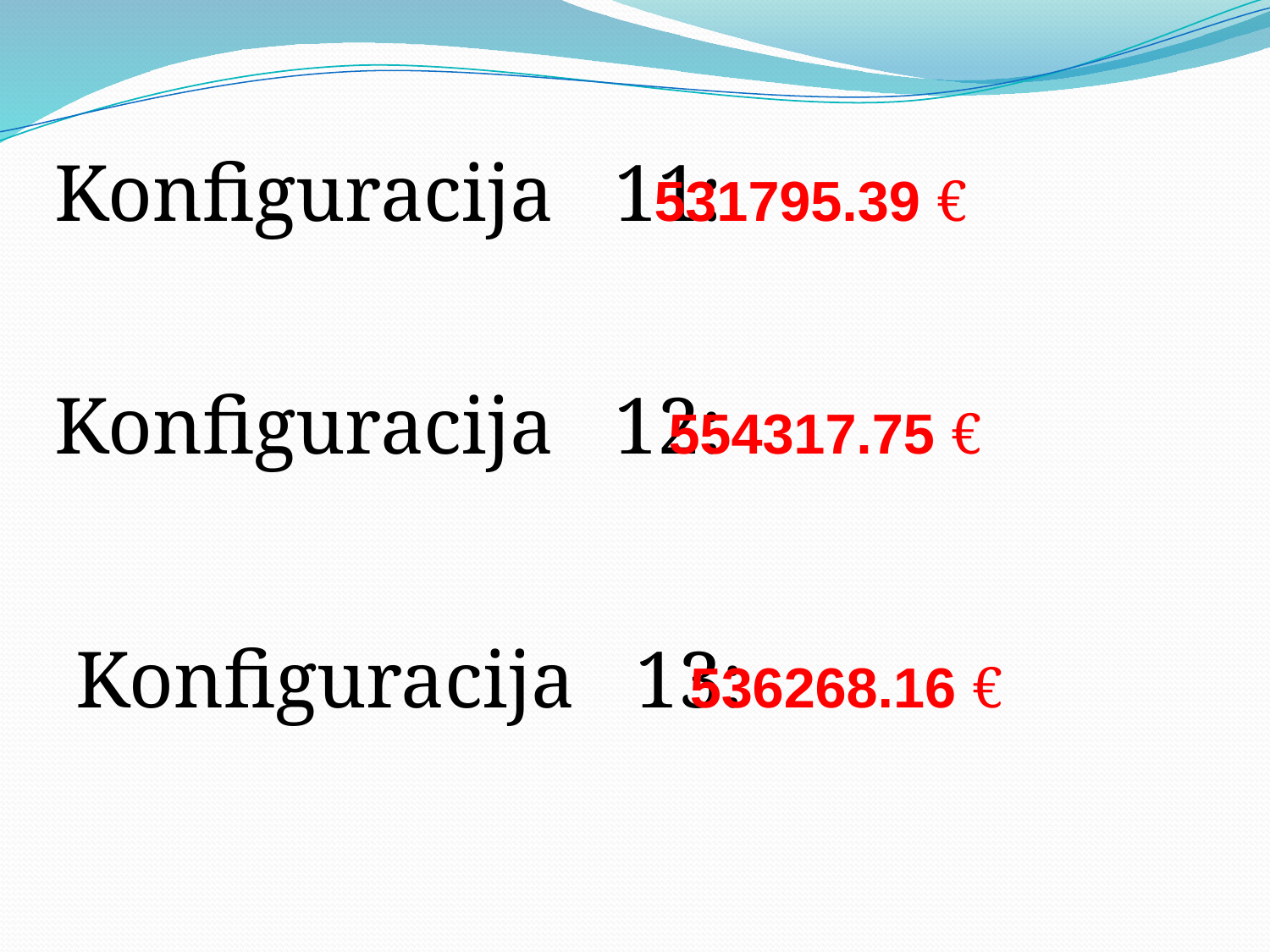

Konfiguracija   11:
531795.39 €
Konfiguracija   12:
554317.75 €
Konfiguracija   13:
536268.16 €